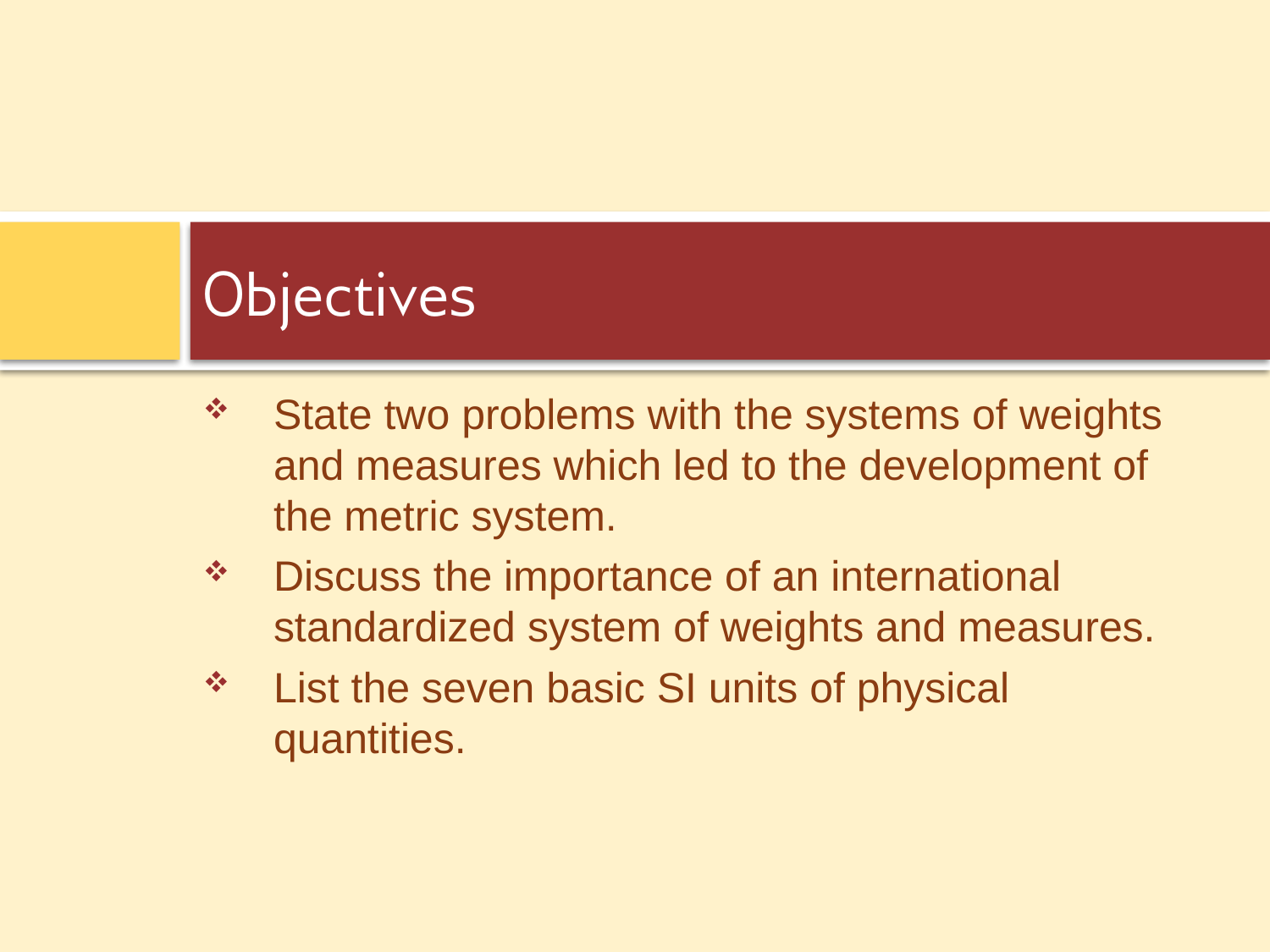

# Objectives
State two problems with the systems of weights and measures which led to the development of the metric system.
Discuss the importance of an international standardized system of weights and measures.
List the seven basic SI units of physical quantities.